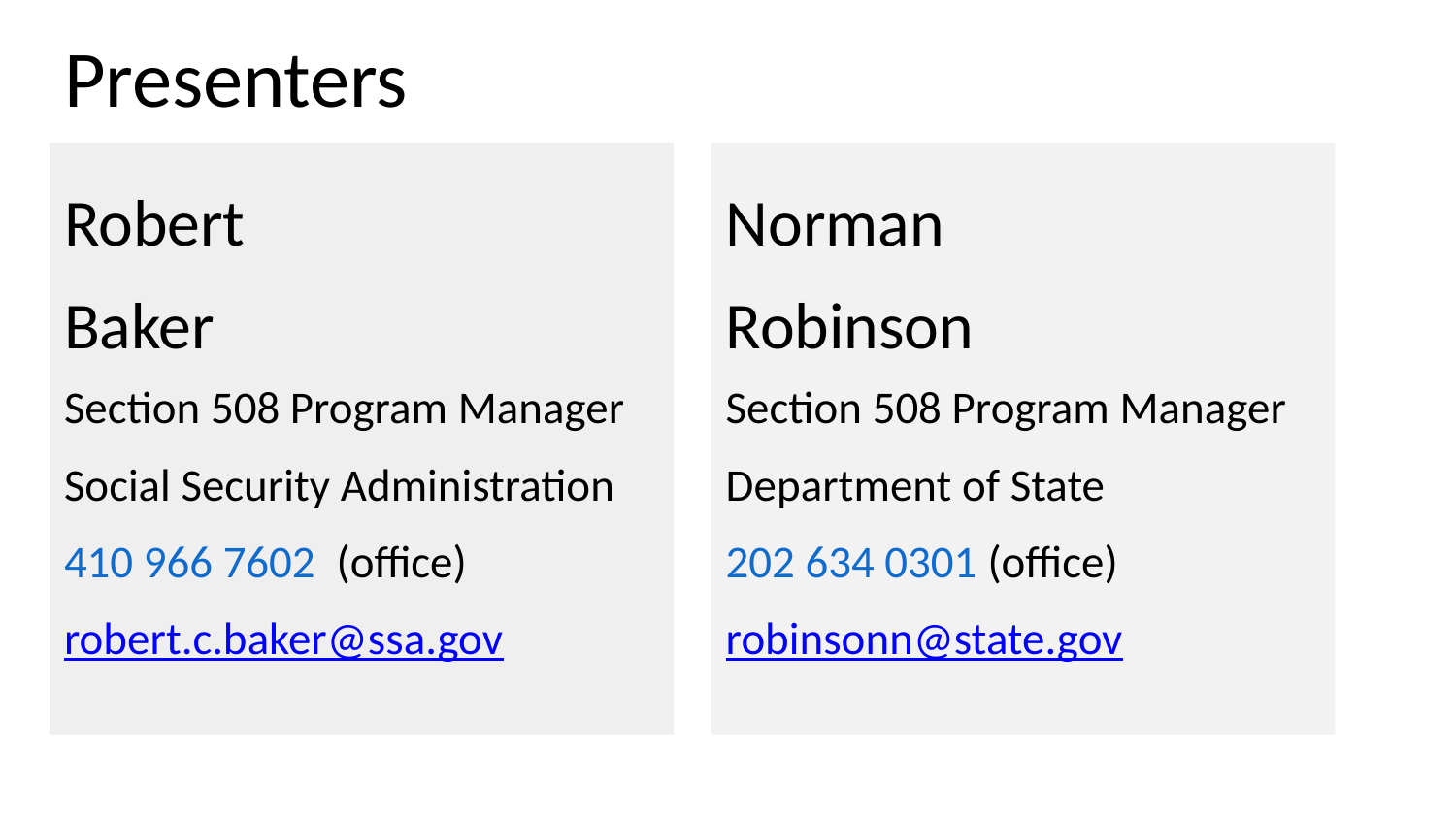

# Presenters
Robert
Baker
Section 508 Program Manager
Social Security Administration
410 966 7602  (office)
robert.c.baker@ssa.gov
Norman
Robinson
Section 508 Program Manager
Department of State
202 634 0301 (office)
robinsonn@state.gov